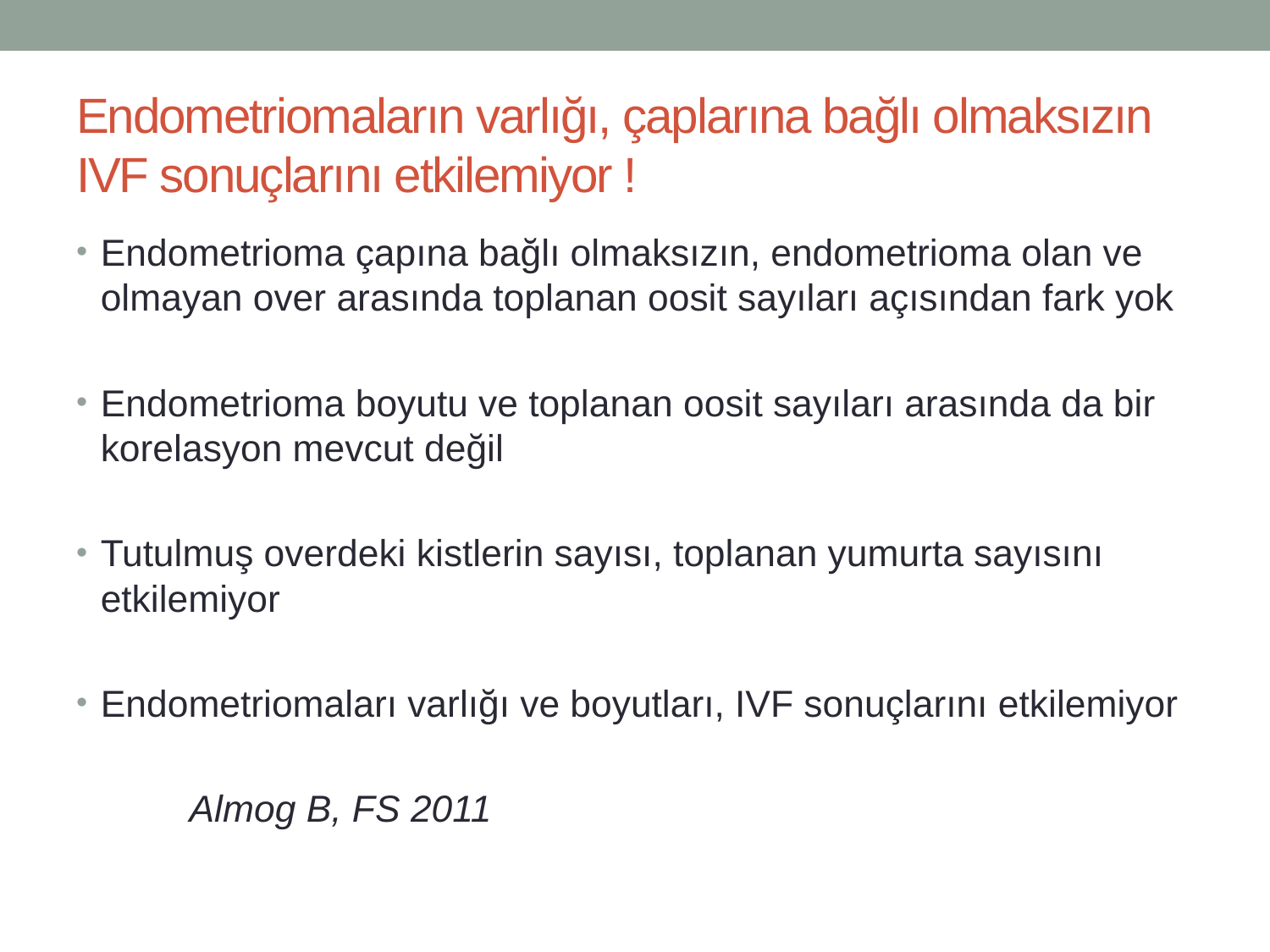

# Endometriomaların varlığı, çaplarına bağlı olmaksızın IVF sonuçlarını etkilemiyor !
Endometrioma çapına bağlı olmaksızın, endometrioma olan ve olmayan over arasında toplanan oosit sayıları açısından fark yok

Endometrioma boyutu ve toplanan oosit sayıları arasında da bir korelasyon mevcut değil

Tutulmuş overdeki kistlerin sayısı, toplanan yumurta sayısını etkilemiyor

Endometriomaları varlığı ve boyutları, IVF sonuçlarını etkilemiyor

			Almog B, FS 2011